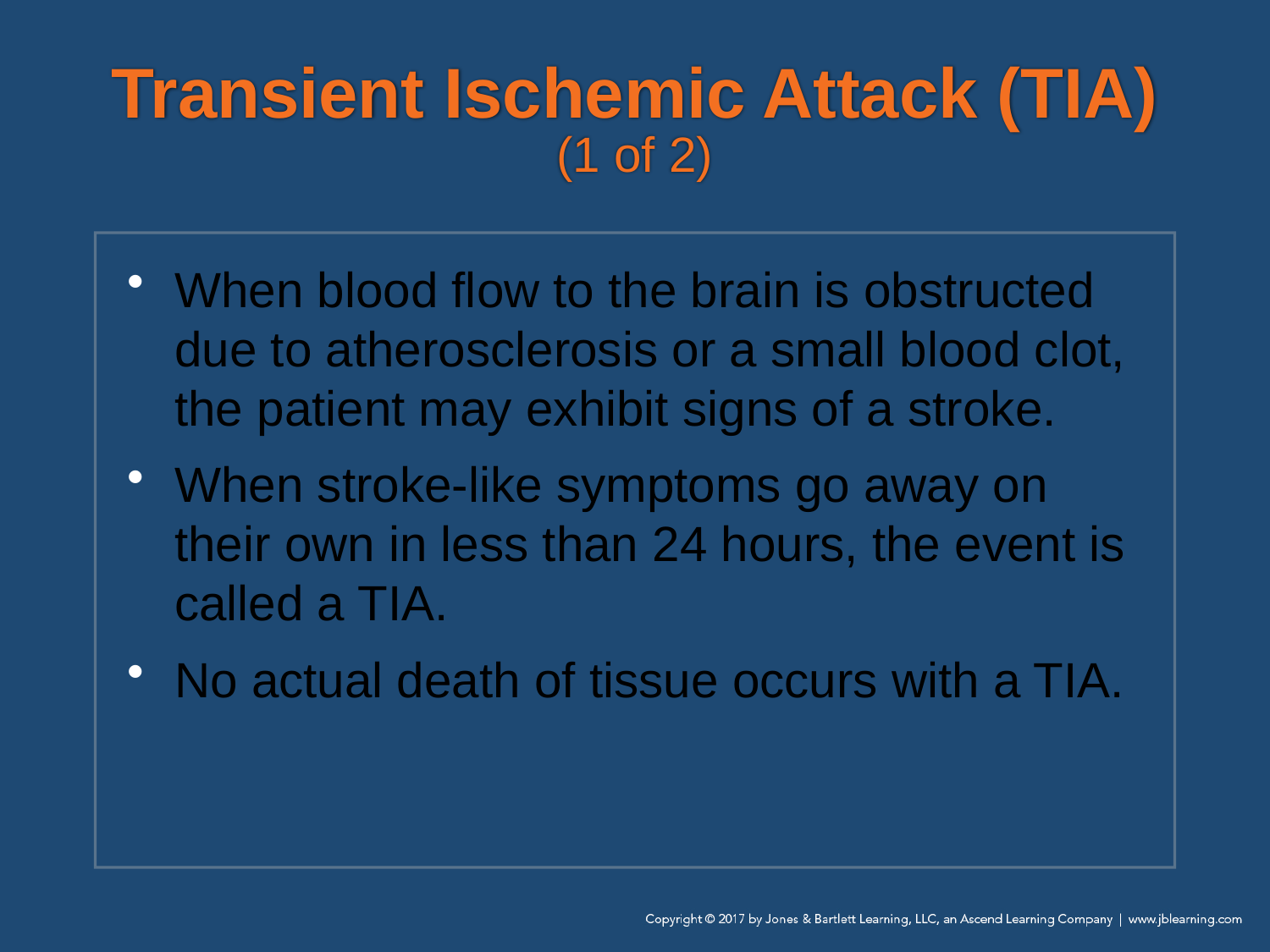

# Transient Ischemic Attack (TIA) (1 of 2)
When blood flow to the brain is obstructed due to atherosclerosis or a small blood clot, the patient may exhibit signs of a stroke.
When stroke-like symptoms go away on their own in less than 24 hours, the event is called a TIA.
No actual death of tissue occurs with a TIA.